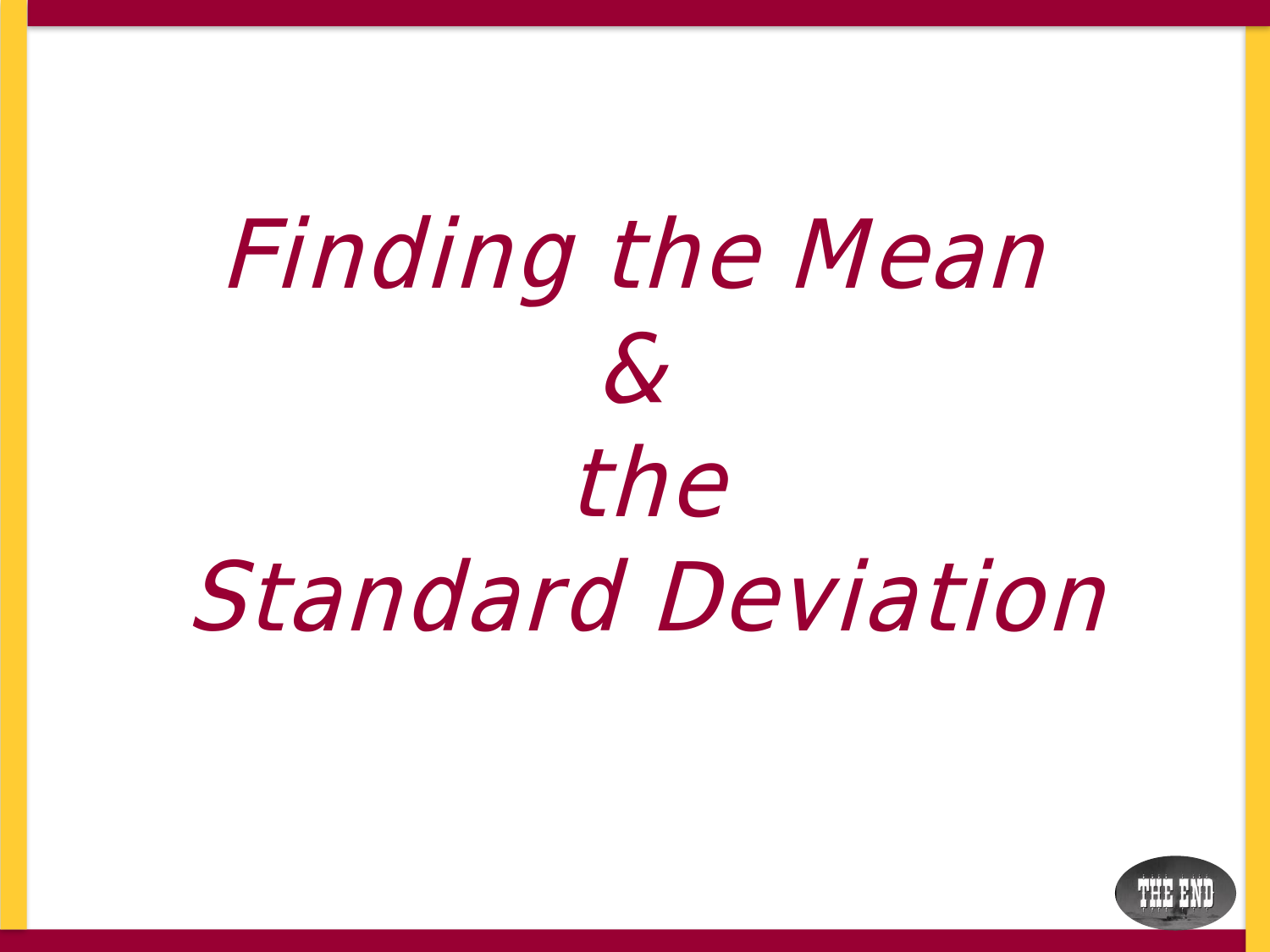

# Finding the Mean & the Standard Deviation